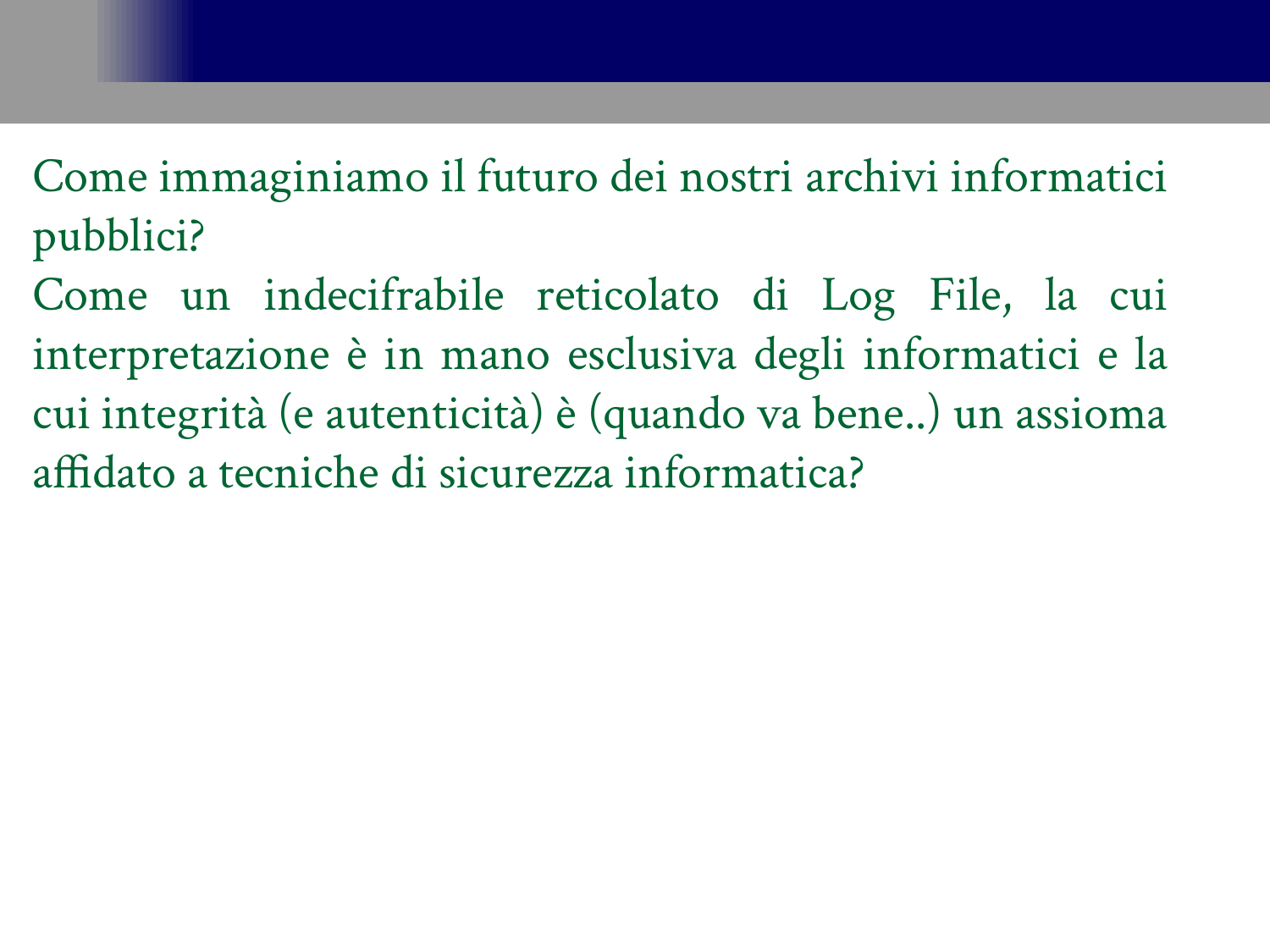

Come immaginiamo il futuro dei nostri archivi informatici pubblici?
Come un indecifrabile reticolato di Log File, la cui interpretazione è in mano esclusiva degli informatici e la cui integrità (e autenticità) è (quando va bene..) un assioma affidato a tecniche di sicurezza informatica?